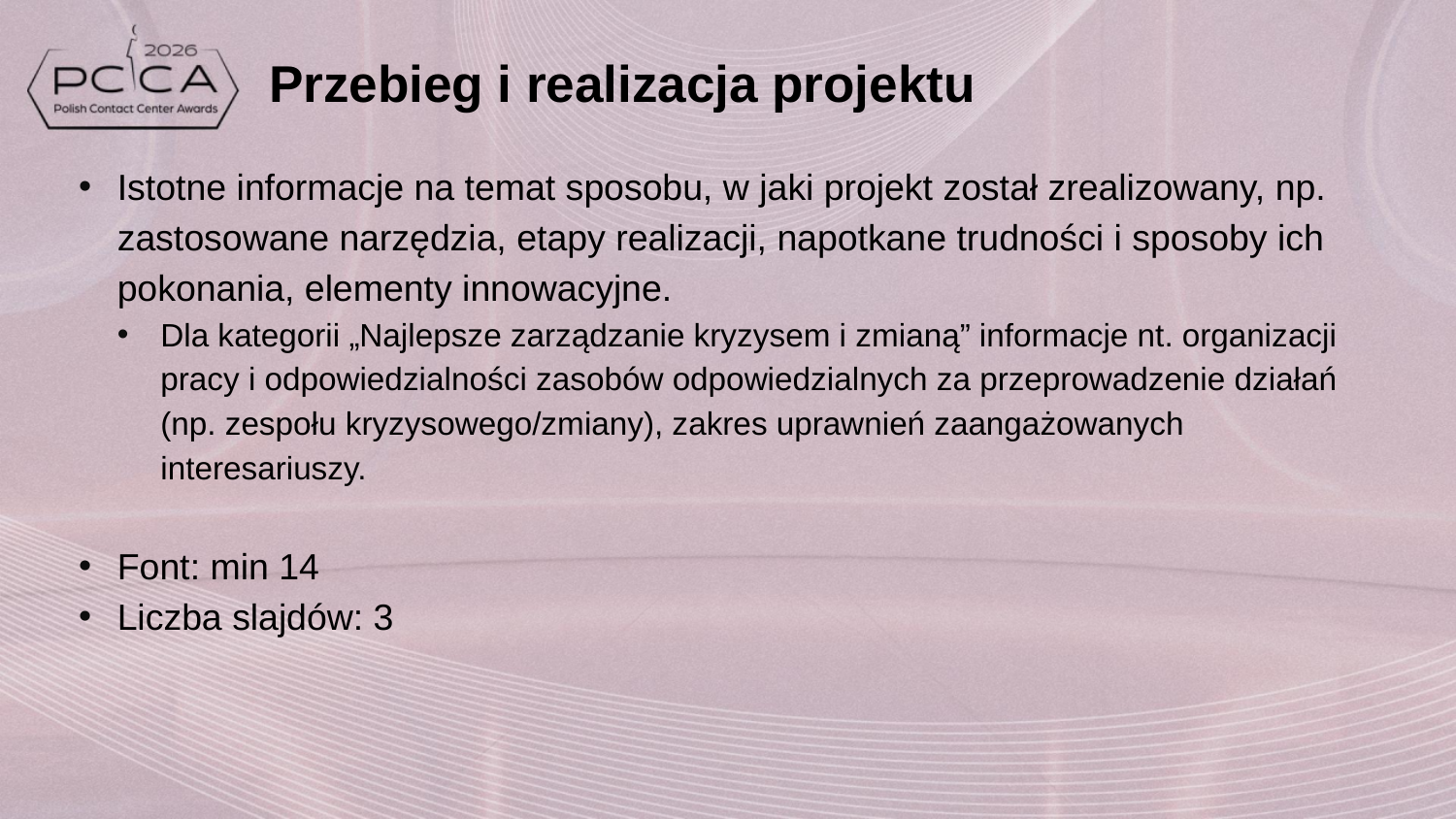

# Przebieg i realizacja projektu
Istotne informacje na temat sposobu, w jaki projekt został zrealizowany, np. zastosowane narzędzia, etapy realizacji, napotkane trudności i sposoby ich pokonania, elementy innowacyjne.
Dla kategorii „Najlepsze zarządzanie kryzysem i zmianą” informacje nt. organizacji pracy i odpowiedzialności zasobów odpowiedzialnych za przeprowadzenie działań (np. zespołu kryzysowego/zmiany), zakres uprawnień zaangażowanych interesariuszy.

Font: min 14
Liczba slajdów: 3